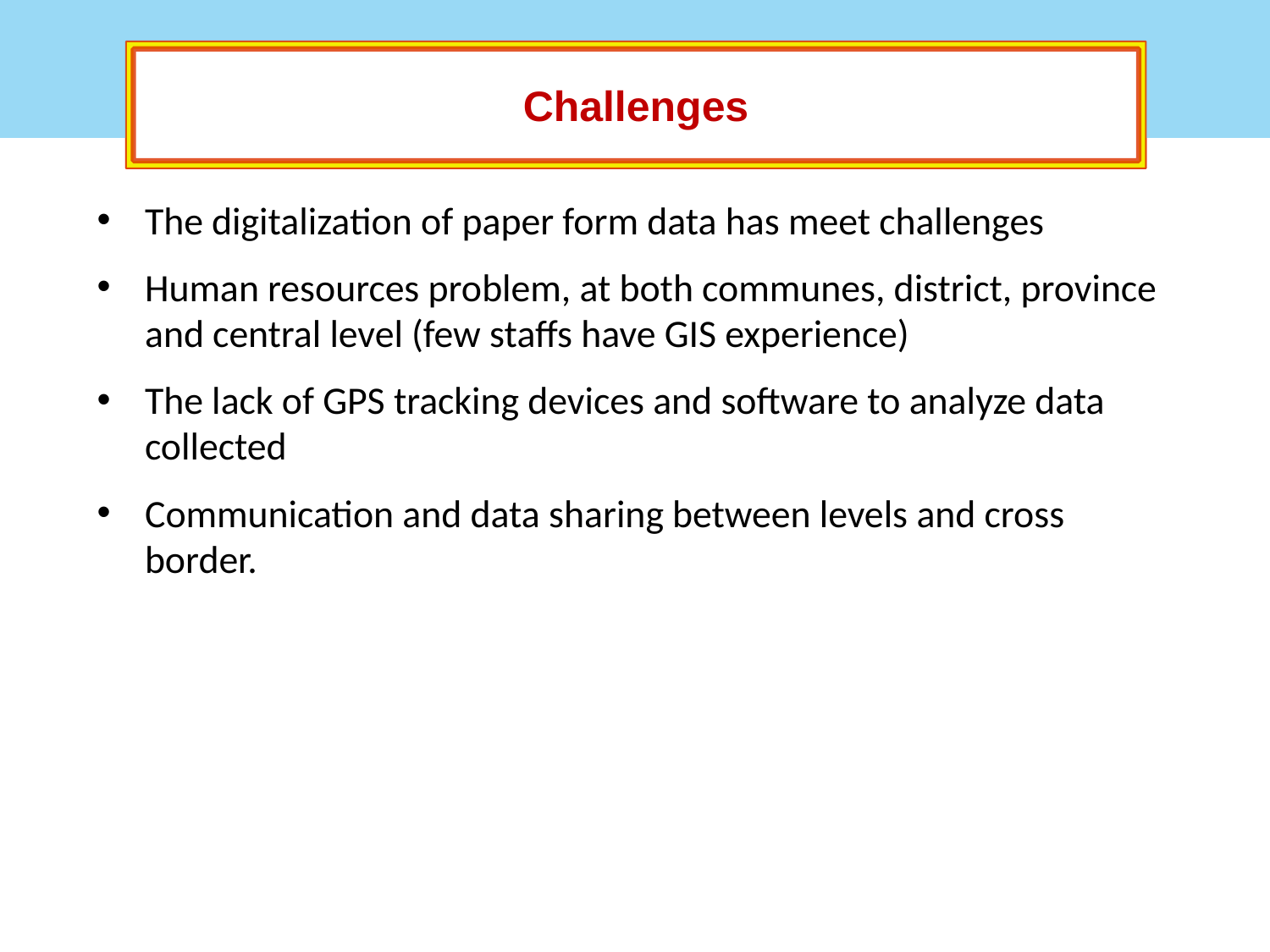

NIMPE Overview
NIMPE Overview

Challenges
The digitalization of paper form data has meet challenges
Human resources problem, at both communes, district, province and central level (few staffs have GIS experience)
The lack of GPS tracking devices and software to analyze data collected
Communication and data sharing between levels and cross border.